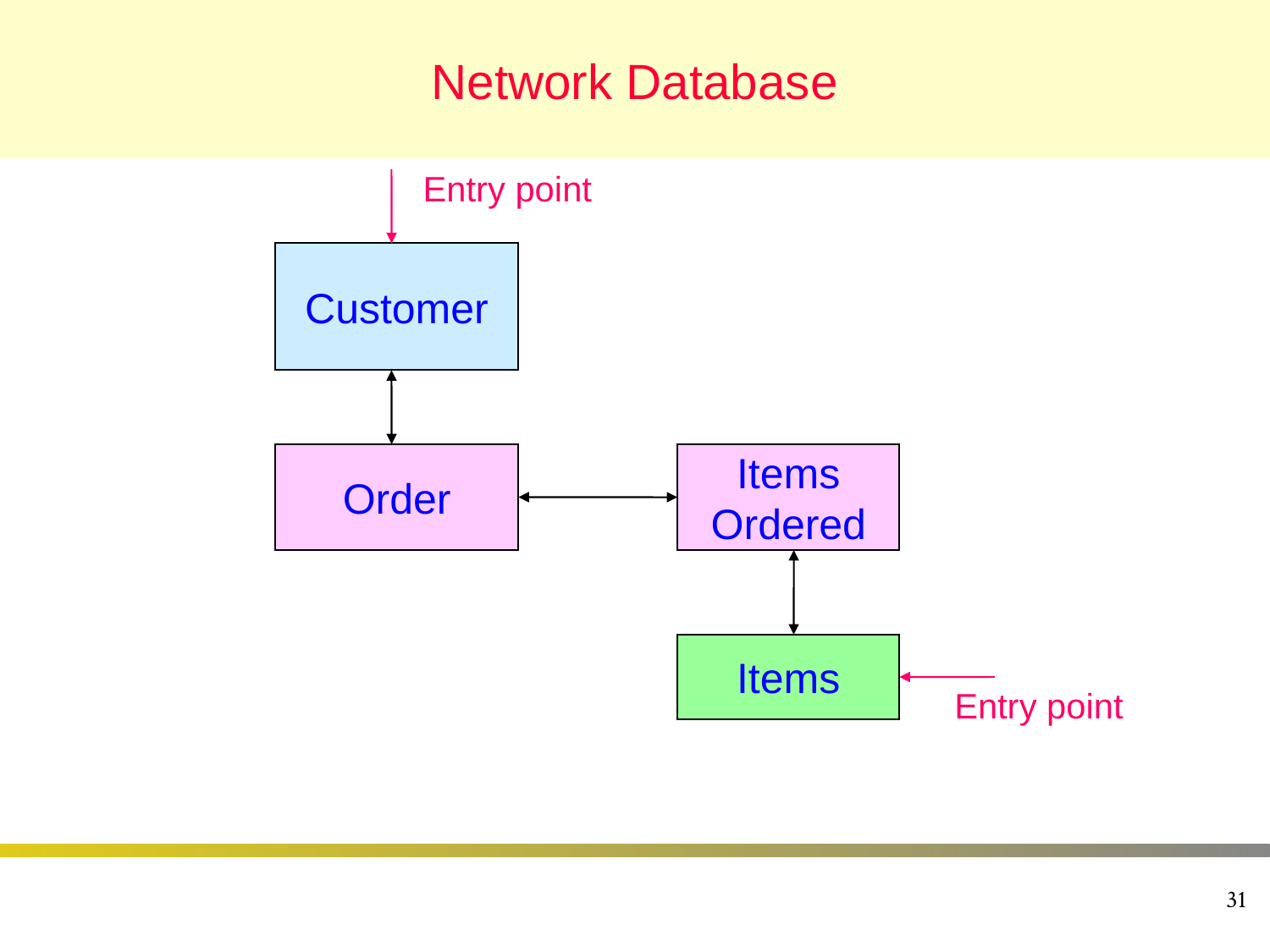

# Network Database
Entry point

Customer

Order
Items
Ordered

Items

Entry point
31